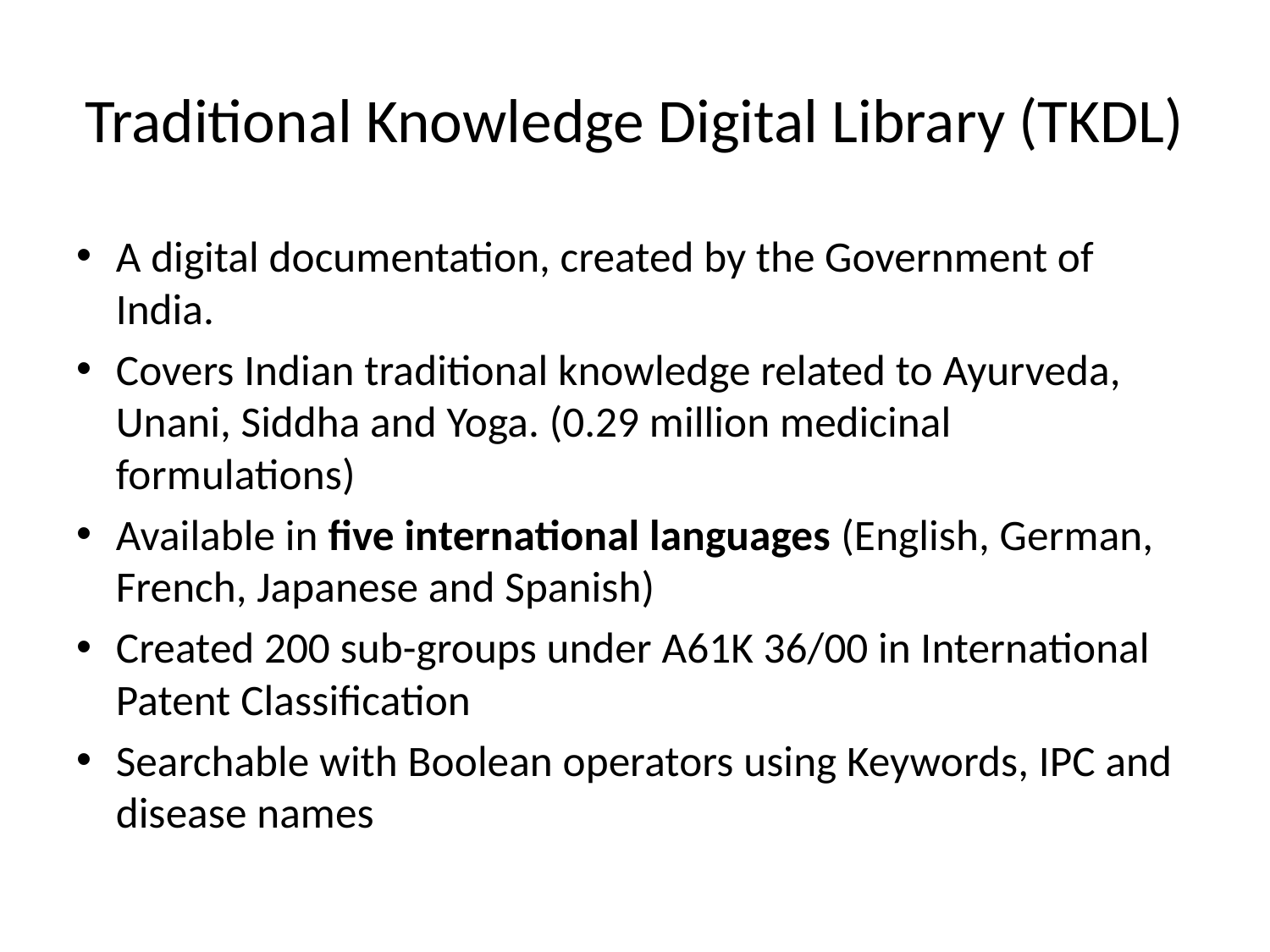

# Traditional Knowledge Digital Library (TKDL)
A digital documentation, created by the Government of India.
Covers Indian traditional knowledge related to Ayurveda, Unani, Siddha and Yoga. (0.29 million medicinal formulations)
Available in five international languages (English, German, French, Japanese and Spanish)
Created 200 sub-groups under A61K 36/00 in International Patent Classification
Searchable with Boolean operators using Keywords, IPC and disease names